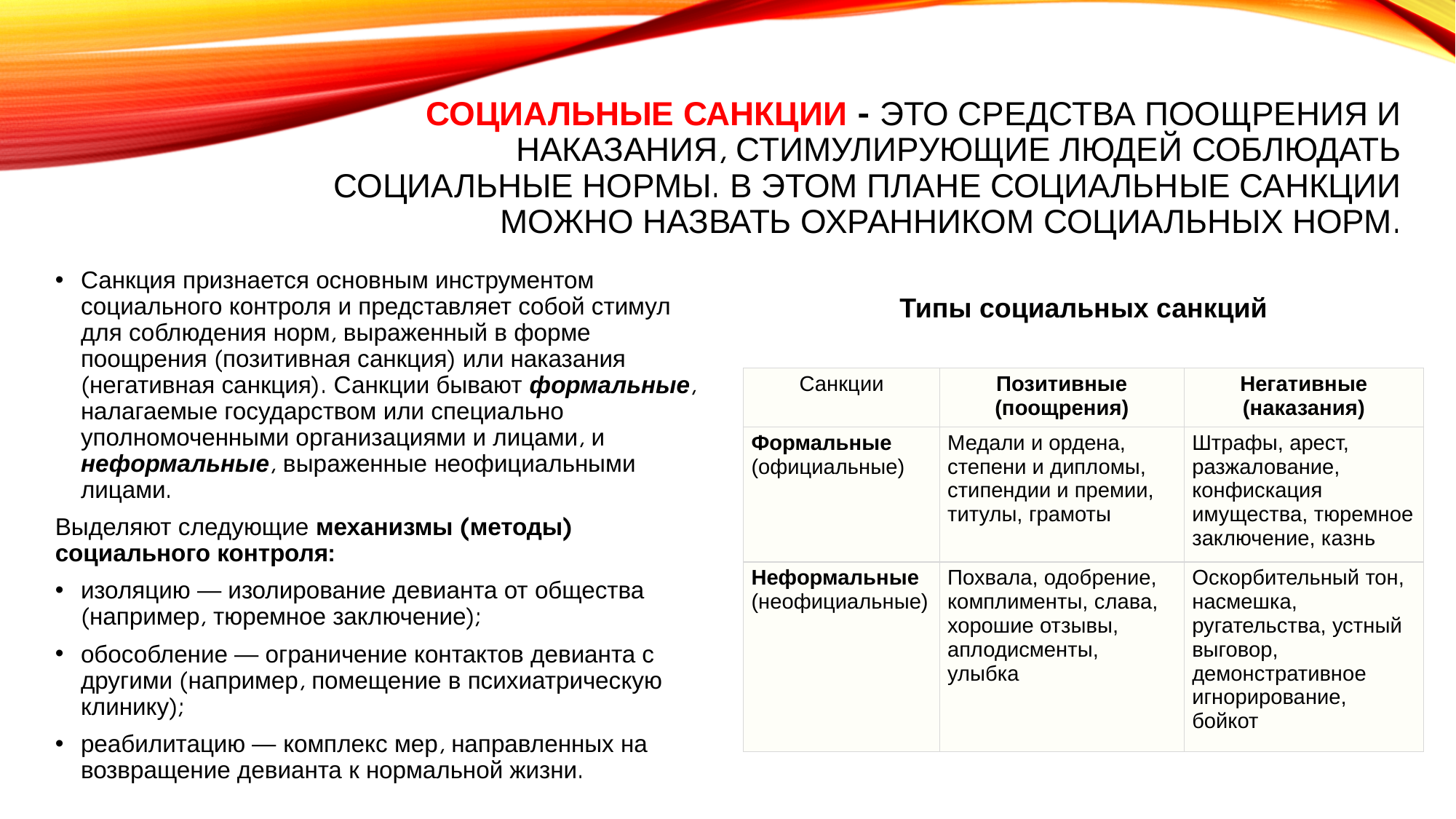

# Социальные санкции - это средства поощрения и наказания, стимулирующие людей соблюдать социальные нормы. В этом плане социальные санкции можно назвать охранником социальных норм.
Санкция признается основным инструментом социального контроля и представляет собой стимул для соблюдения норм, выраженный в форме поощрения (позитивная санкция) или наказания (негативная санкция). Санкции бывают формальные, налагаемые государством или специально уполномоченными организациями и лицами, и неформальные, выраженные неофициальными лицами.
Выделяют следующие механизмы (методы) социального контроля:
изоляцию — изолирование девианта от общества (например, тюремное заключение);
обособление — ограничение контактов девианта с другими (например, помещение в психиатрическую клинику);
реабилитацию — комплекс мер, направленных на возвращение девианта к нормальной жизни.
Типы социальных санкций
| Санкции | Позитивные (поощрения) | Негативные (наказания) |
| --- | --- | --- |
| Формальные  (официальные) | Медали и ордена, степени и дипломы, стипендии и премии, титулы, грамоты | Штрафы, арест, разжалование, конфискация имущества, тюремное заключение, казнь |
| Неформальные  (неофициальные) | Похвала, одобрение, комплименты, слава, хорошие отзывы, aплодисменты, улыбка | Оскорбительный тон, насмешка, ругательства, устный выговор, демонстративное игнорирование, бойкот |